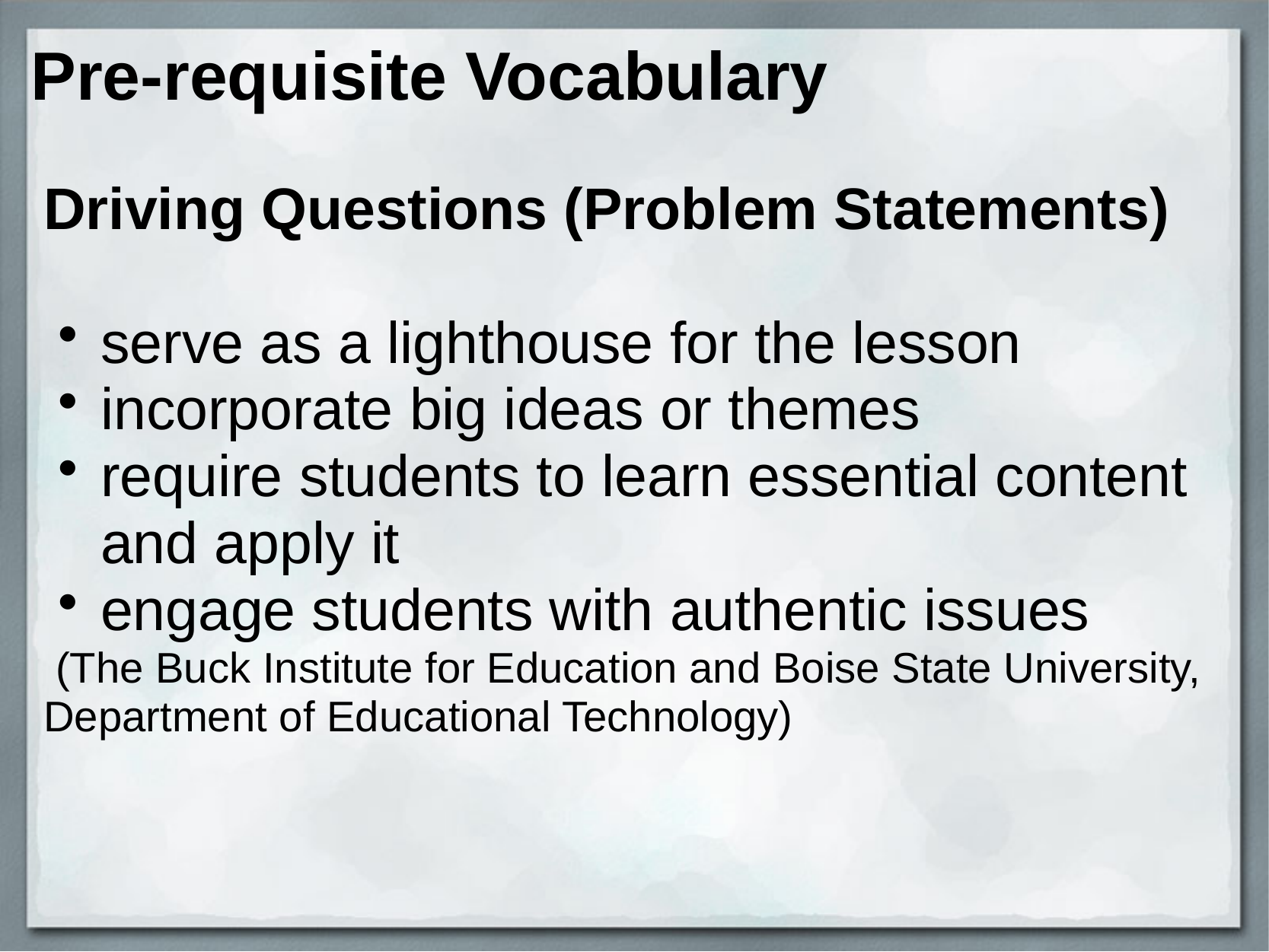

# Pre-requisite Vocabulary
Driving Questions (Problem Statements)

serve as a lighthouse for the lesson
incorporate big ideas or themes
require students to learn essential content and apply it
engage students with authentic issues
 (The Buck Institute for Education and Boise State University, Department of Educational Technology)